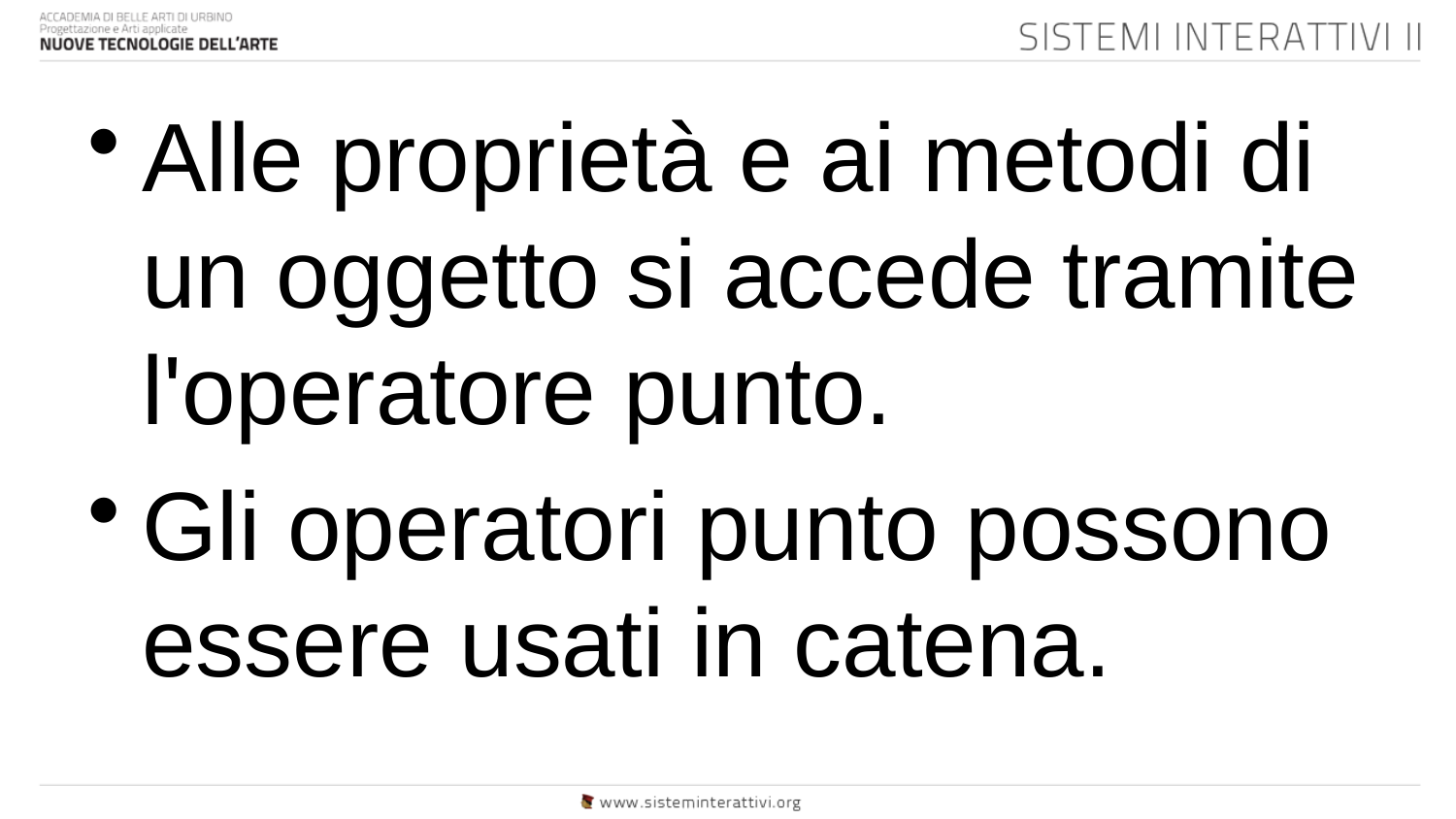

Alle proprietà e ai metodi di un oggetto si accede tramite l'operatore punto.
Gli operatori punto possono essere usati in catena.